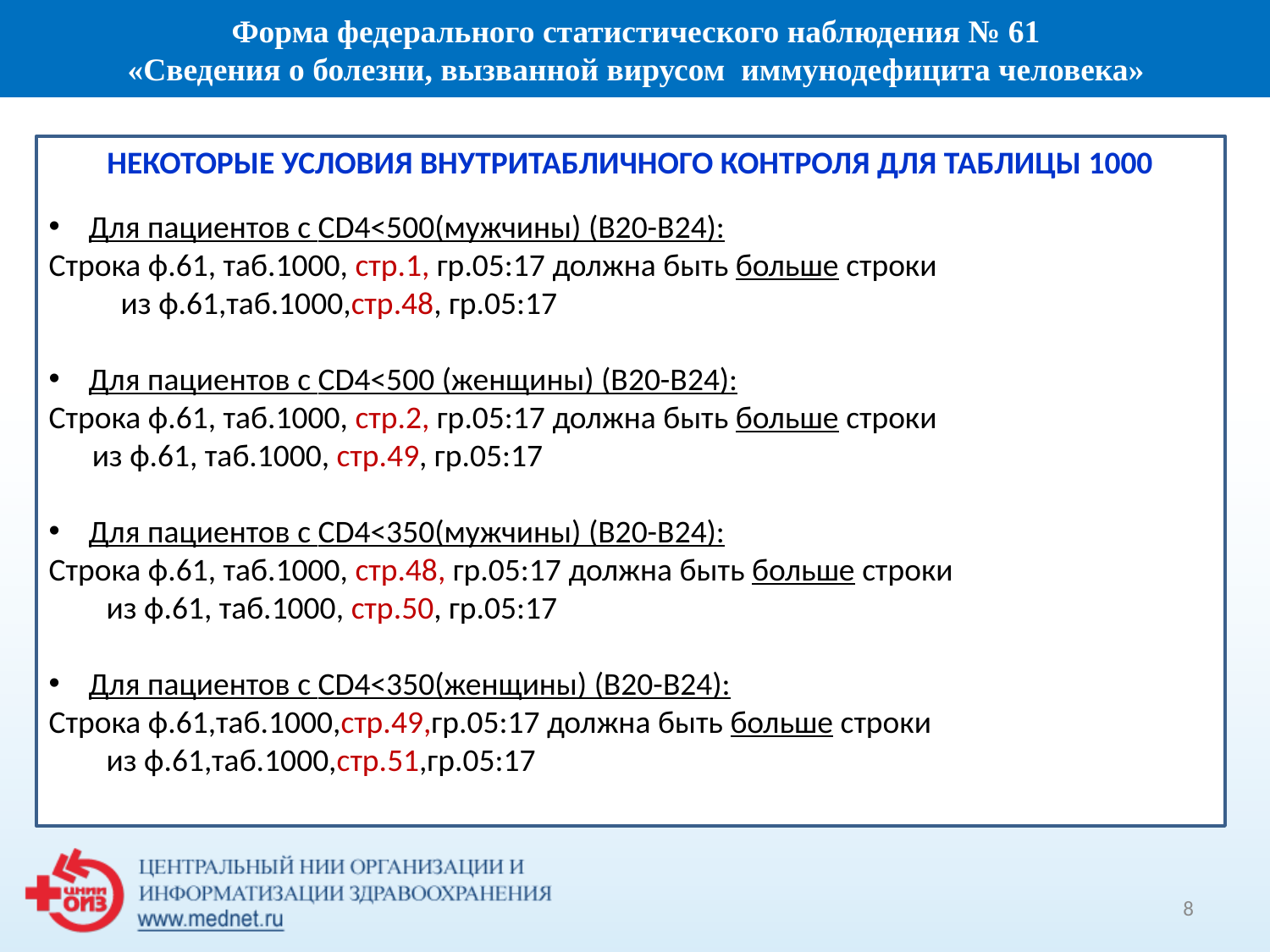

Форма федерального статистического наблюдения № 61
 «Сведения о болезни, вызванной вирусом  иммунодефицита человека»

НЕКОТОРЫЕ УСЛОВИЯ ВНУТРИТАБЛИЧНОГО КОНТРОЛЯ ДЛЯ ТАБЛИЦЫ 1000

Для пациентов с CD4<500(мужчины) (В20-В24):
Строка ф.61, таб.1000, стр.1, гр.05:17 должна быть больше строки
          из ф.61,таб.1000,стр.48, гр.05:17

Для пациентов с CD4<500 (женщины) (В20-В24):
Строка ф.61, таб.1000, стр.2, гр.05:17 должна быть больше строки
      из ф.61, таб.1000, стр.49, гр.05:17

Для пациентов с CD4<350(мужчины) (В20-В24):
Строка ф.61, таб.1000, стр.48, гр.05:17 должна быть больше строки
        из ф.61, таб.1000, стр.50, гр.05:17

Для пациентов с CD4<350(женщины) (В20-В24):
Строка ф.61,таб.1000,стр.49,гр.05:17 должна быть больше строки
        из ф.61,таб.1000,стр.51,гр.05:17

8